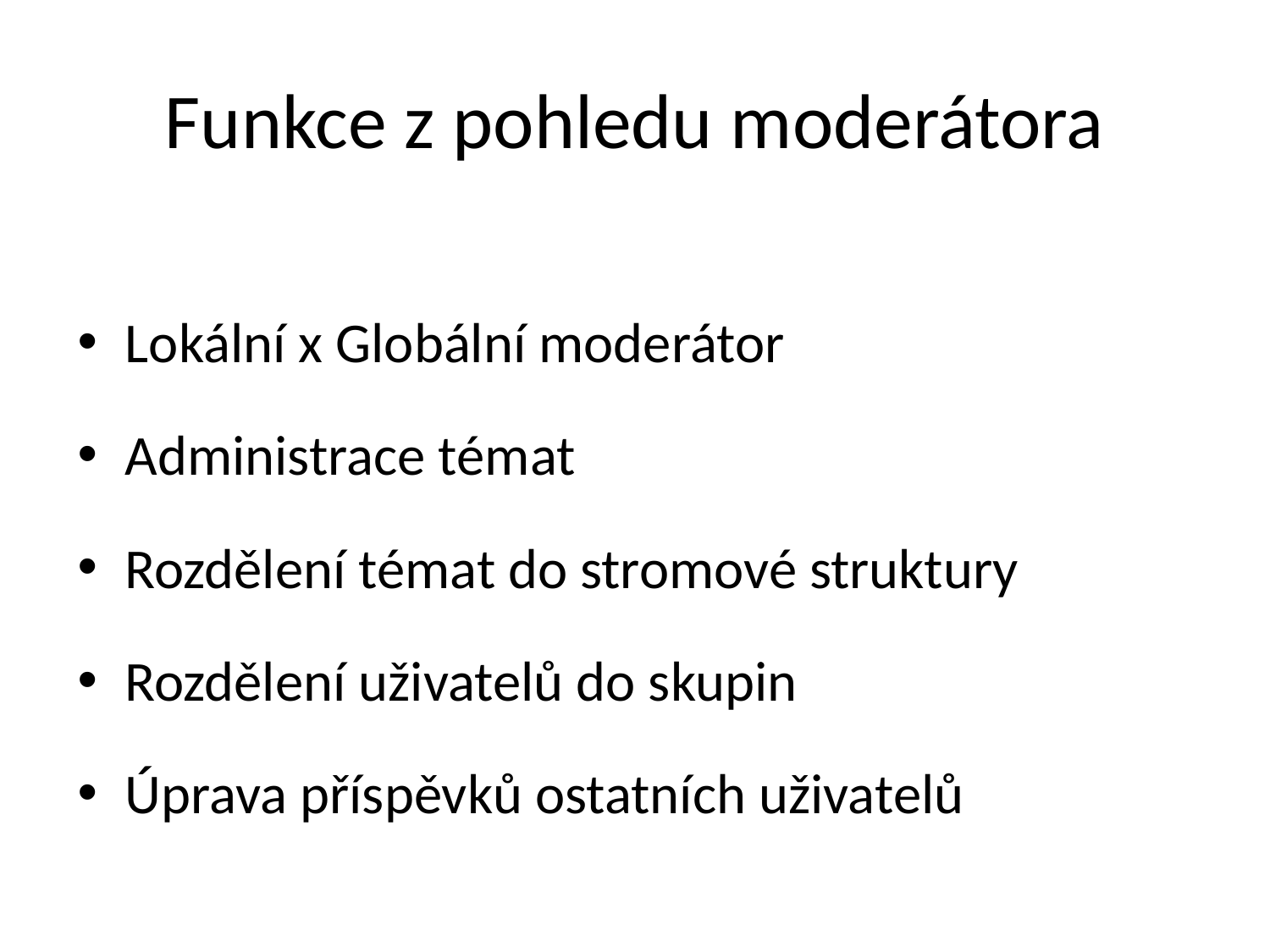

# Funkce z pohledu moderátora
Lokální x Globální moderátor
Administrace témat
Rozdělení témat do stromové struktury
Rozdělení uživatelů do skupin
Úprava příspěvků ostatních uživatelů